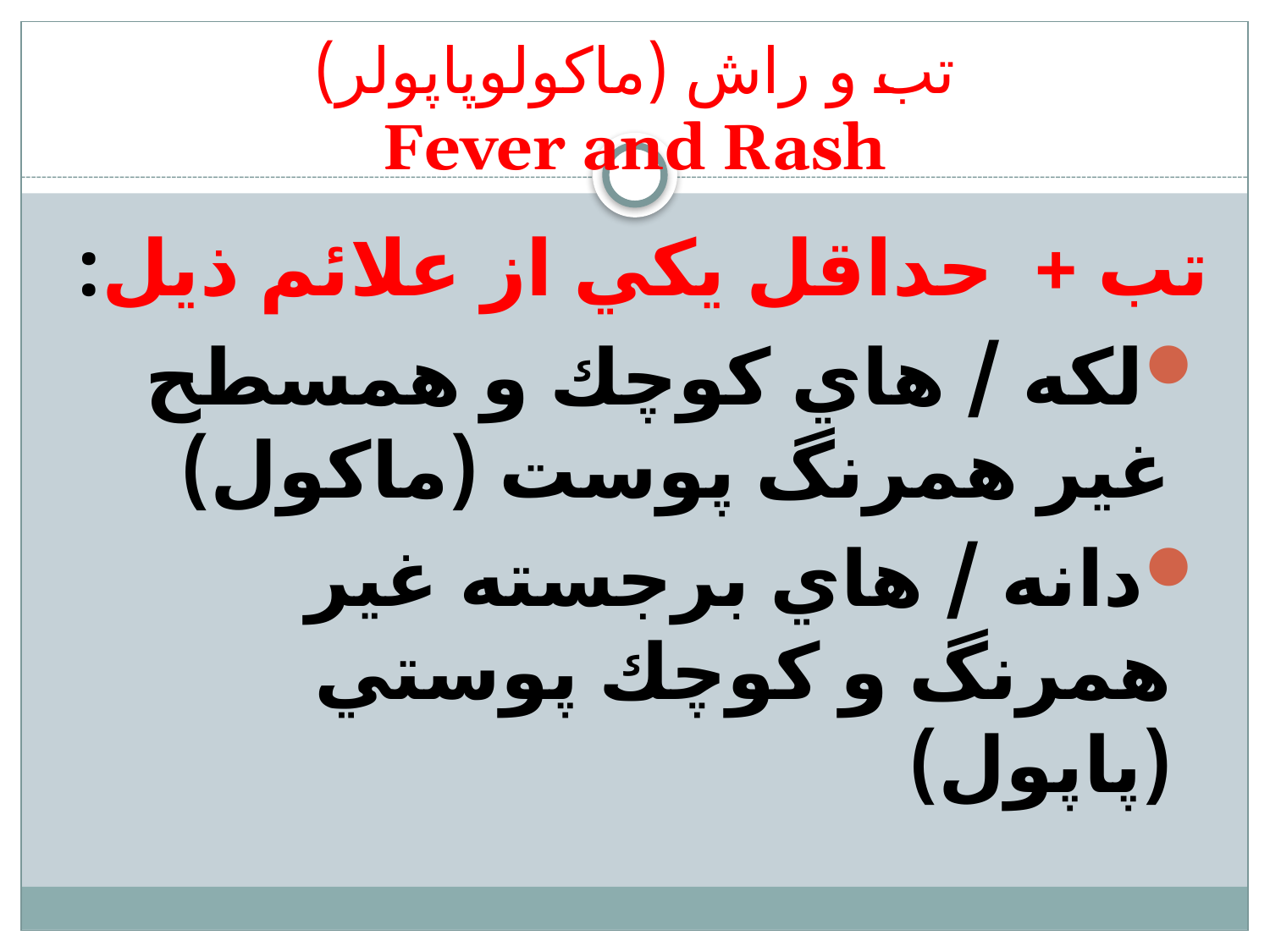

# تب و راش (ماكولوپاپولر) Fever and Rash
تب +  حداقل يكي از علائم ذيل:
لكه / هاي كوچك و همسطح غير همرنگ پوست (ماكول)
دانه / هاي برجسته غير همرنگ و كوچك پوستي (پاپول)